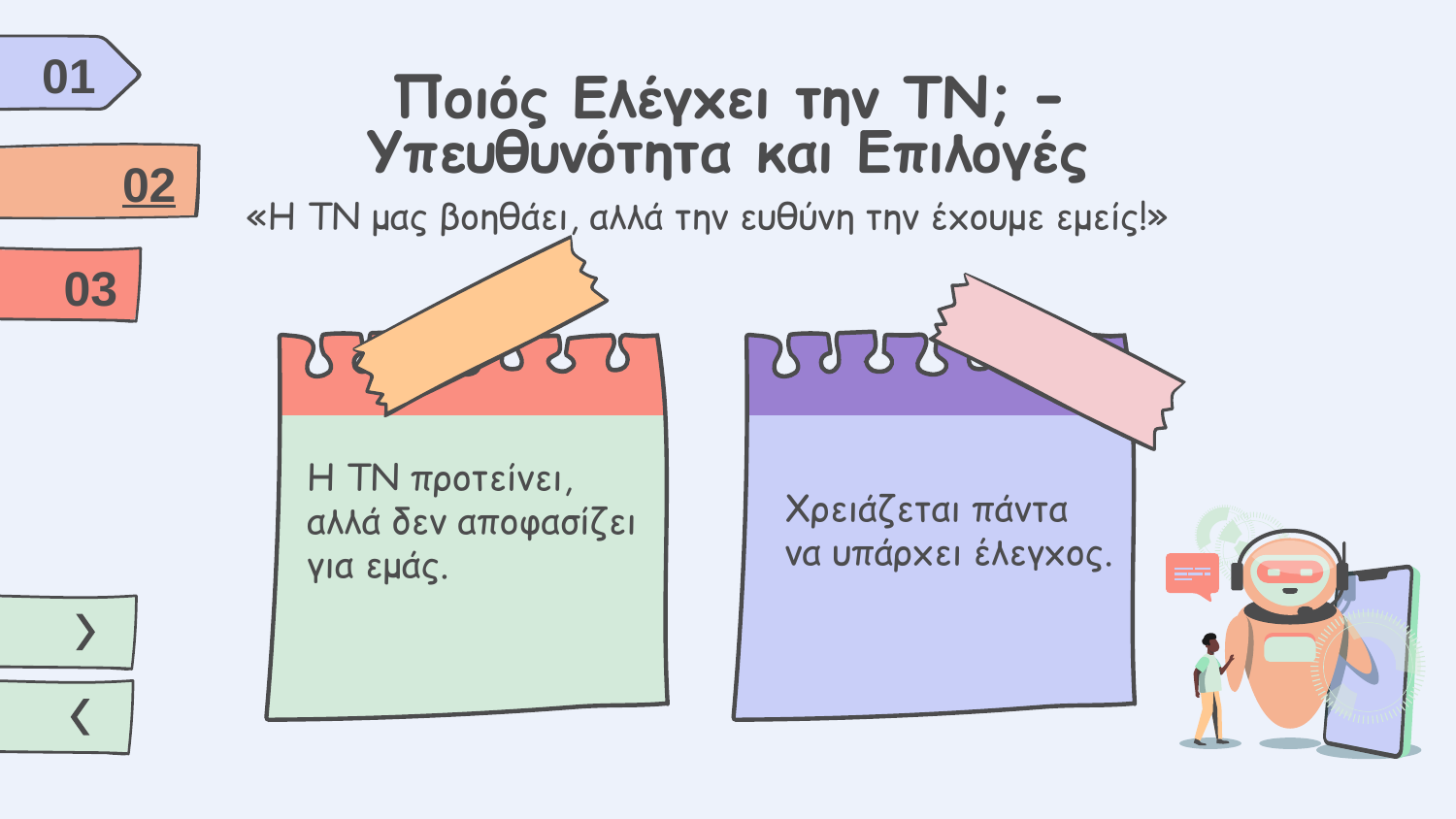

01
# Ποιός Ελέγχει την ΤΝ; – Υπευθυνότητα και Επιλογές
Table of  contents
02
«Η ΤΝ μας βοηθάει, αλλά την ευθύνη την έχουμε εμείς!»
03
Η ΤΝ προτείνει, αλλά δεν αποφασίζει για εμάς.
Χρειάζεται πάντα να υπάρχει έλεγχος.